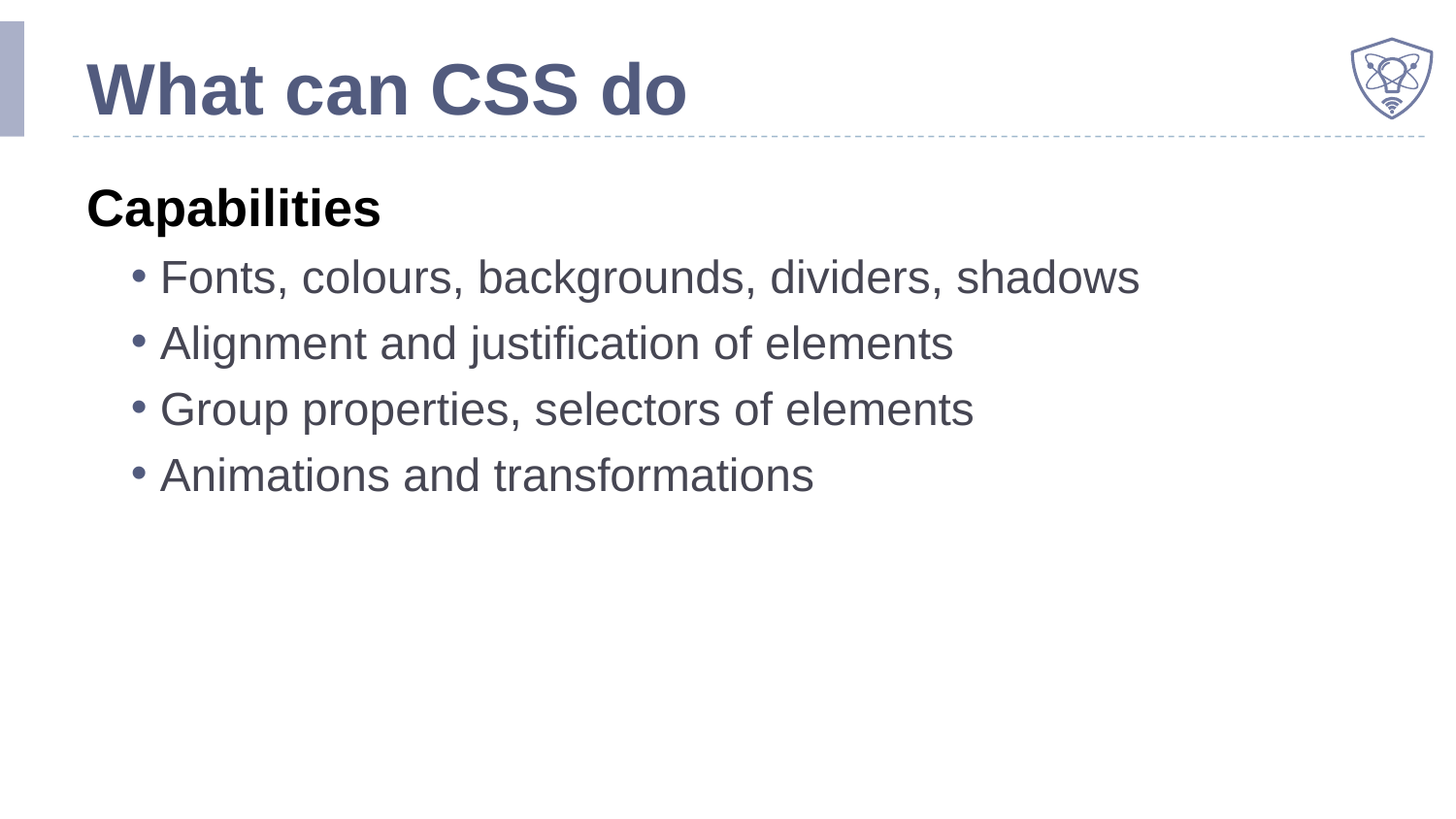

# What can CSS do
Capabilities
Fonts, colours, backgrounds, dividers, shadows
Alignment and justification of elements
Group properties, selectors of elements
Animations and transformations